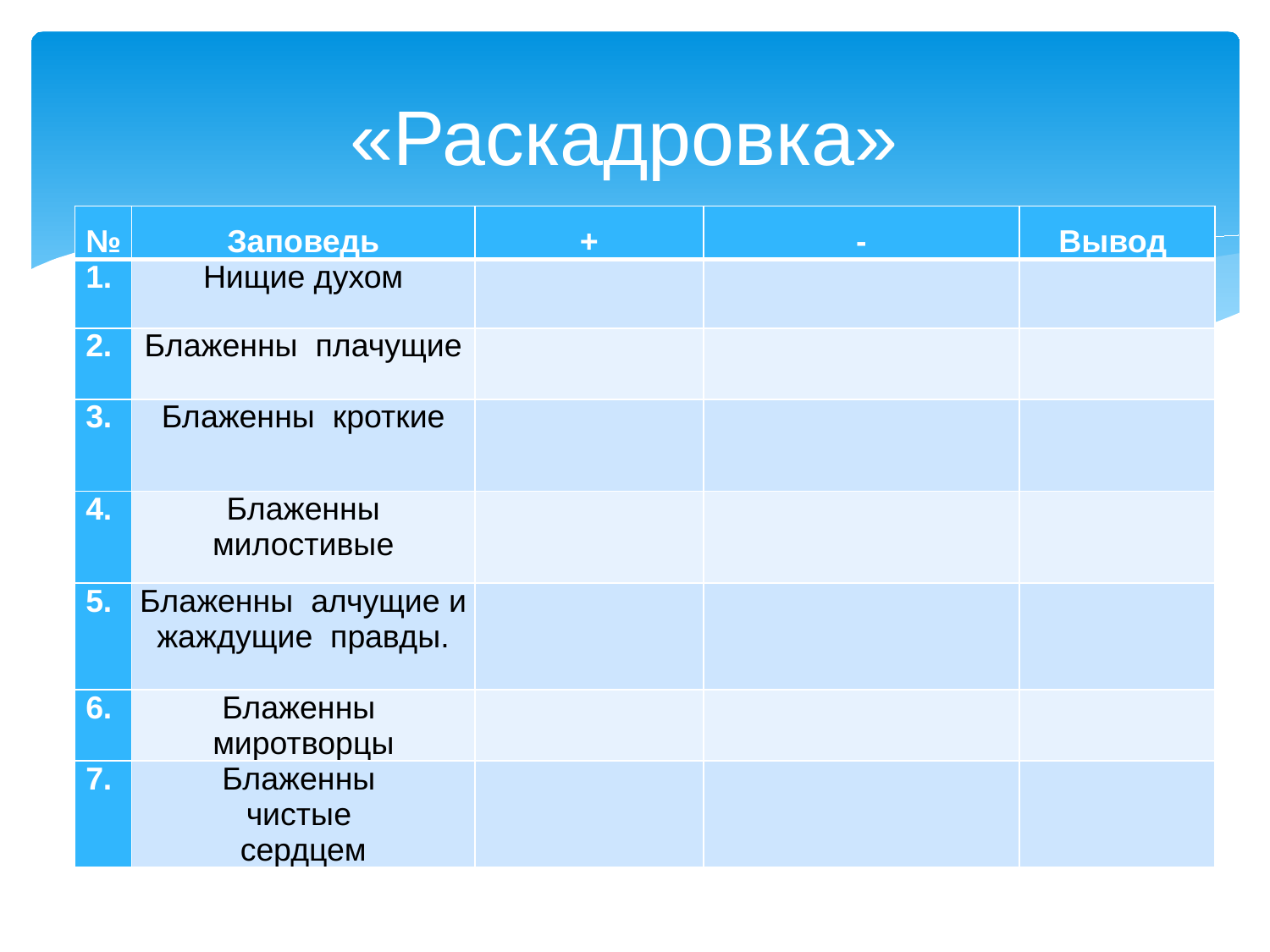

# «Раскадровка»
| № | Заповедь | + | - | Вывод |
| --- | --- | --- | --- | --- |
| 1. | Нищие духом |  |  |  |
| 2. | Блаженны плачущие |  |  |  |
| 3. | Блаженны кроткие |  |  |  |
| 4. | Блаженны милостивые |  |  |  |
| 5. | Блаженны алчущие и жаждущие правды. |  |  |  |
| 6. | Блаженны миротворцы |  |  |  |
| 7. | Блаженны чистые сердцем |  |  |  |